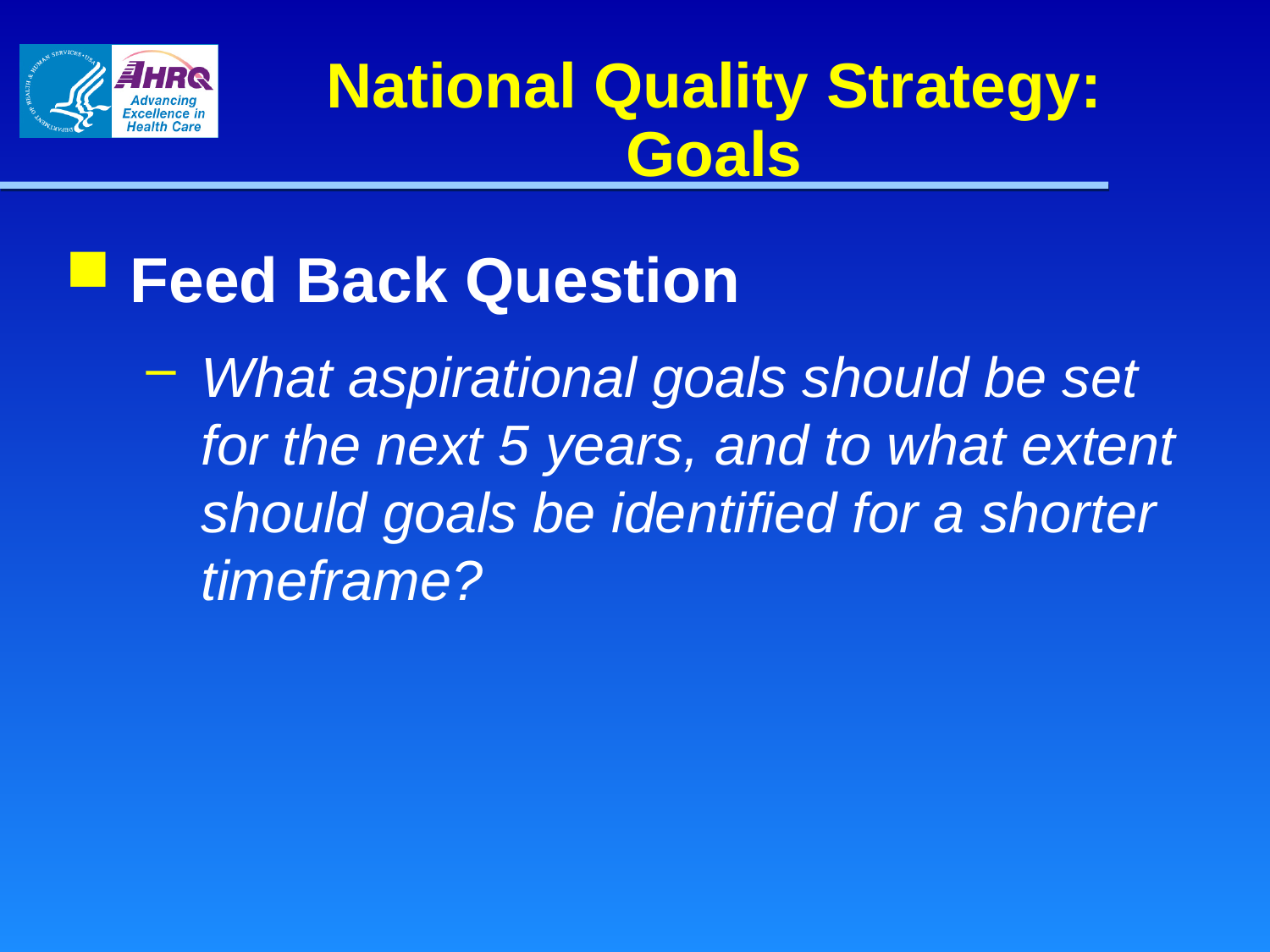

National Quality Strategy: Goals
Feed Back Question
What aspirational goals should be set for the next 5 years, and to what extent should goals be identified for a shorter timeframe?